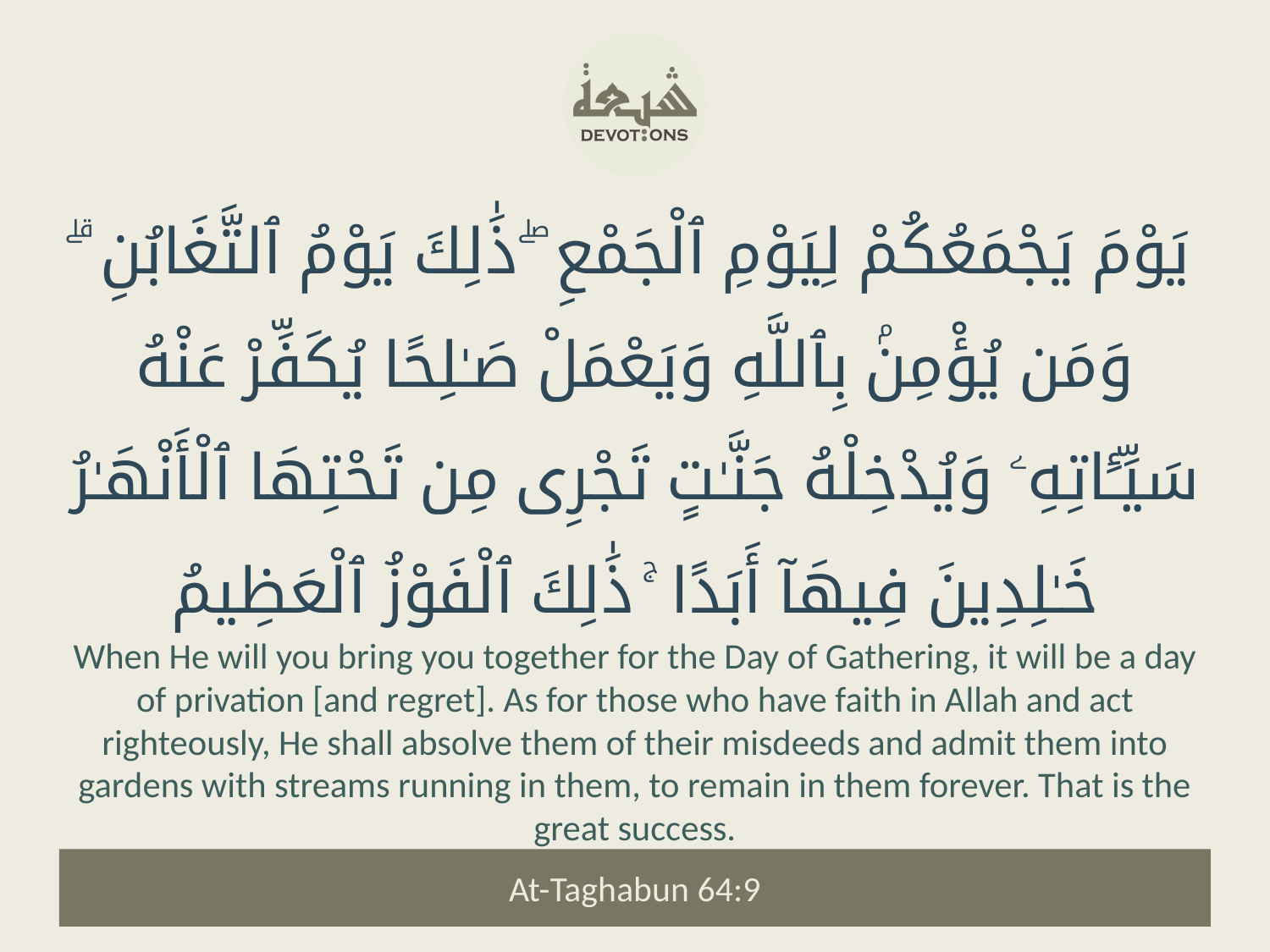

يَوْمَ يَجْمَعُكُمْ لِيَوْمِ ٱلْجَمْعِ ۖ ذَٰلِكَ يَوْمُ ٱلتَّغَابُنِ ۗ وَمَن يُؤْمِنۢ بِٱللَّهِ وَيَعْمَلْ صَـٰلِحًا يُكَفِّرْ عَنْهُ سَيِّـَٔاتِهِۦ وَيُدْخِلْهُ جَنَّـٰتٍ تَجْرِى مِن تَحْتِهَا ٱلْأَنْهَـٰرُ خَـٰلِدِينَ فِيهَآ أَبَدًا ۚ ذَٰلِكَ ٱلْفَوْزُ ٱلْعَظِيمُ
When He will you bring you together for the Day of Gathering, it will be a day of privation [and regret]. As for those who have faith in Allah and act righteously, He shall absolve them of their misdeeds and admit them into gardens with streams running in them, to remain in them forever. That is the great success.
At-Taghabun 64:9